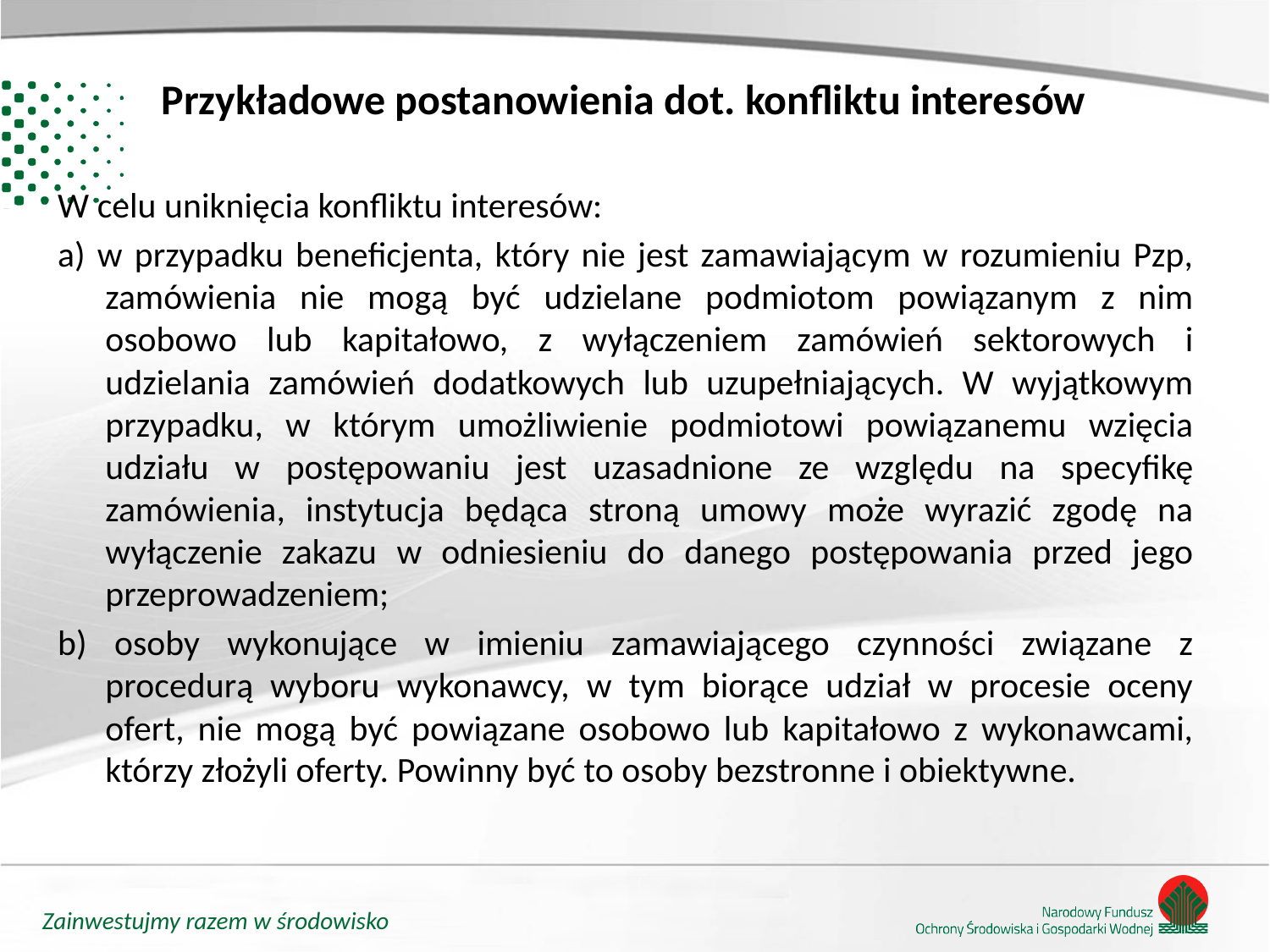

# Przykładowe postanowienia dot. konfliktu interesów
W celu uniknięcia konfliktu interesów:
a) w przypadku beneficjenta, który nie jest zamawiającym w rozumieniu Pzp, zamówienia nie mogą być udzielane podmiotom powiązanym z nim osobowo lub kapitałowo, z wyłączeniem zamówień sektorowych i udzielania zamówień dodatkowych lub uzupełniających. W wyjątkowym przypadku, w którym umożliwienie podmiotowi powiązanemu wzięcia udziału w postępowaniu jest uzasadnione ze względu na specyfikę zamówienia, instytucja będąca stroną umowy może wyrazić zgodę na wyłączenie zakazu w odniesieniu do danego postępowania przed jego przeprowadzeniem;
b) osoby wykonujące w imieniu zamawiającego czynności związane z procedurą wyboru wykonawcy, w tym biorące udział w procesie oceny ofert, nie mogą być powiązane osobowo lub kapitałowo z wykonawcami, którzy złożyli oferty. Powinny być to osoby bezstronne i obiektywne.